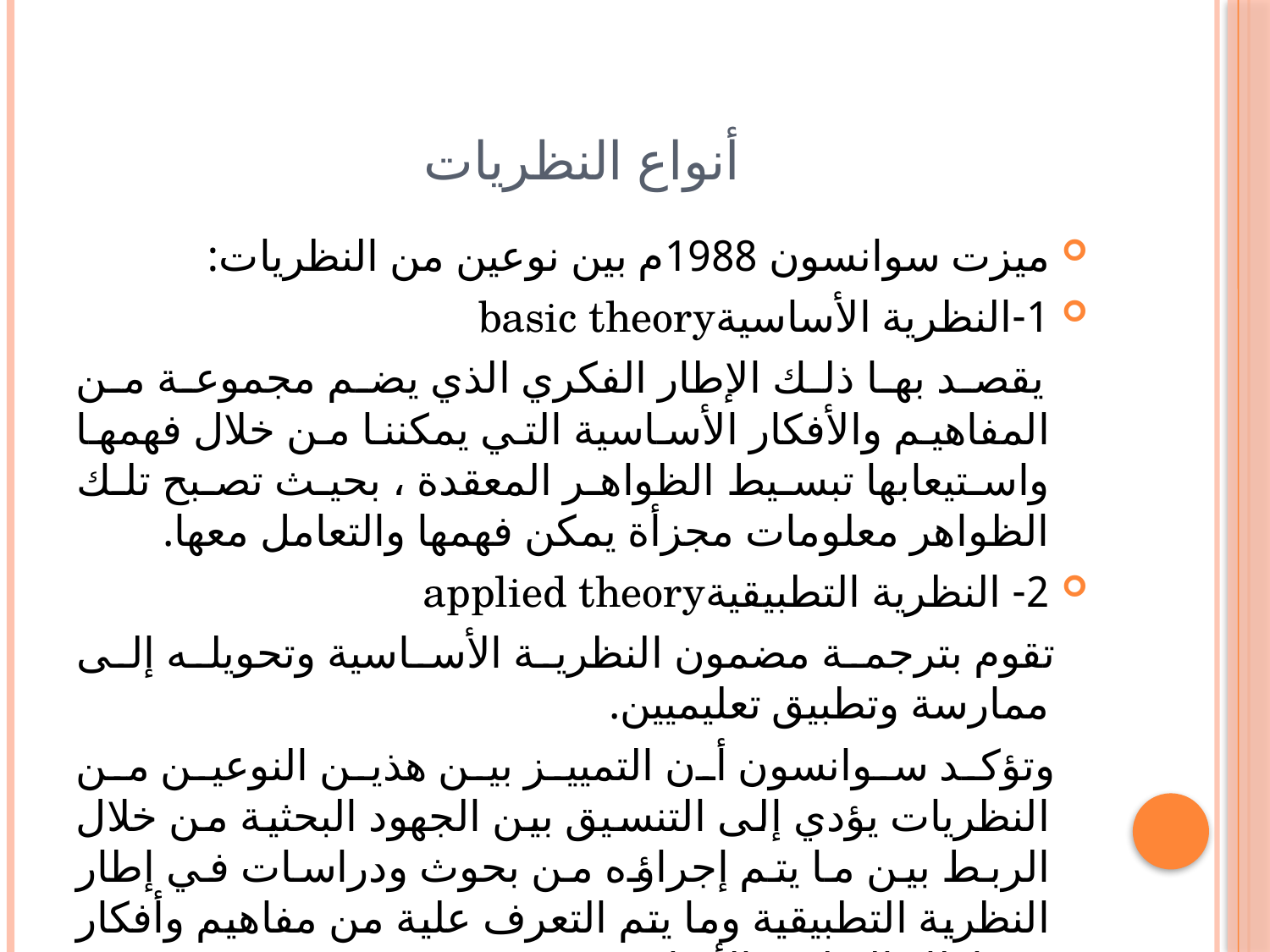

# أنواع النظريات
ميزت سوانسون 1988م بين نوعين من النظريات:
1-النظرية الأساسيةbasic theory
    يقصد بها ذلك الإطار الفكري الذي يضم مجموعة من المفاهيم والأفكار الأساسية التي يمكننا من خلال فهمها واستيعابها تبسيط الظواهر المعقدة ، بحيث تصبح تلك الظواهر معلومات مجزأة يمكن فهمها والتعامل معها.
2- النظرية التطبيقيةapplied theory
   تقوم بترجمة مضمون النظرية الأساسية وتحويله إلى ممارسة وتطبيق تعليميين.
   وتؤكد سوانسون أن التمييز بين هذين النوعين من النظريات يؤدي إلى التنسيق بين الجهود البحثية من خلال الربط بين ما يتم إجراؤه من بحوث ودراسات في إطار النظرية التطبيقية وما يتم التعرف علية من مفاهيم وأفكار في إطار النظرية الأساسية.